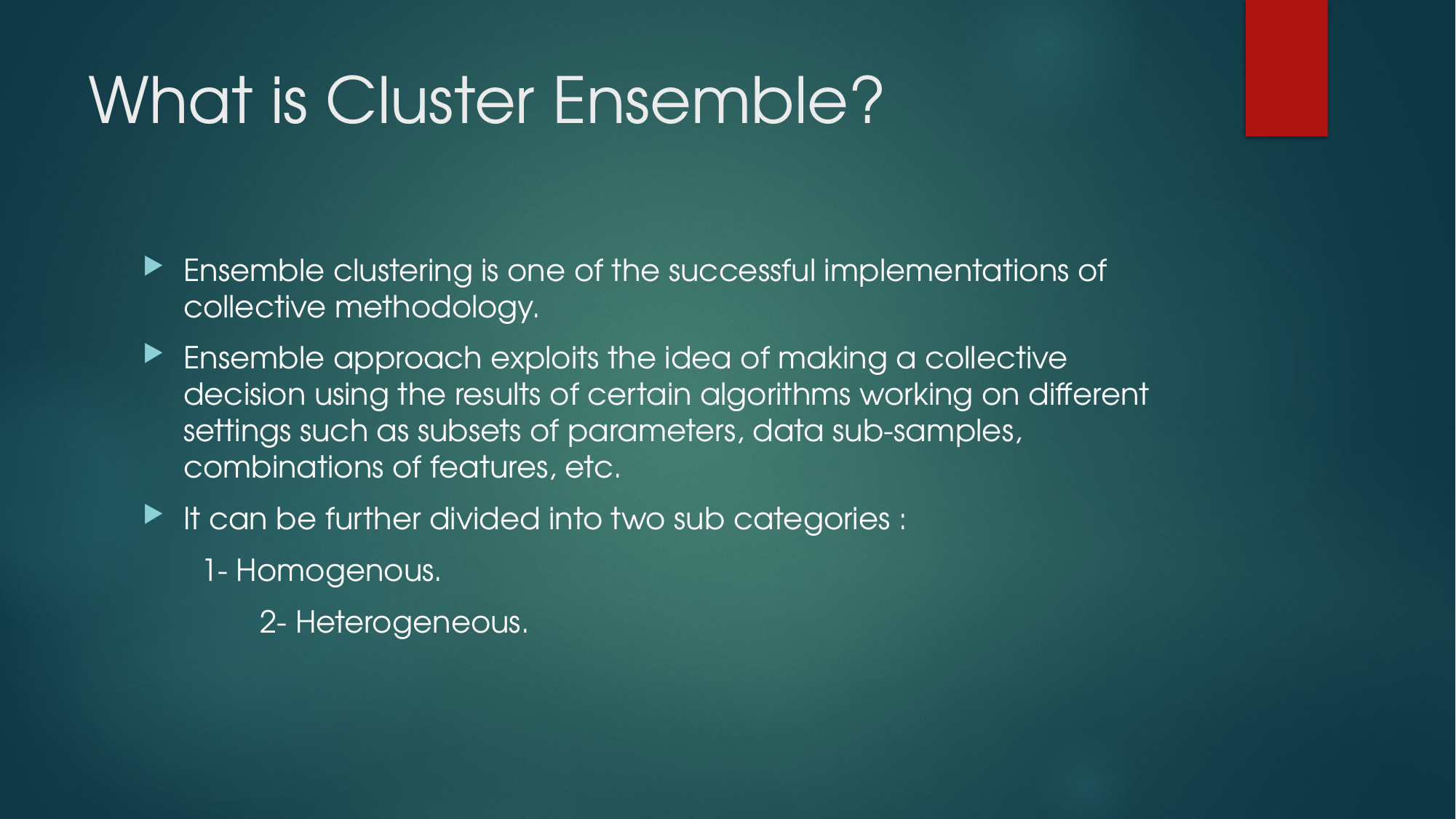

# What is Cluster Ensemble?
Ensemble clustering is one of the successful implementations of collective methodology.
Ensemble approach exploits the idea of making a collective decision using the results of certain algorithms working on different settings such as subsets of parameters, data sub-samples, combinations of features, etc.
It can be further divided into two sub categories :
       1- Homogenous.
	 2- Heterogeneous.